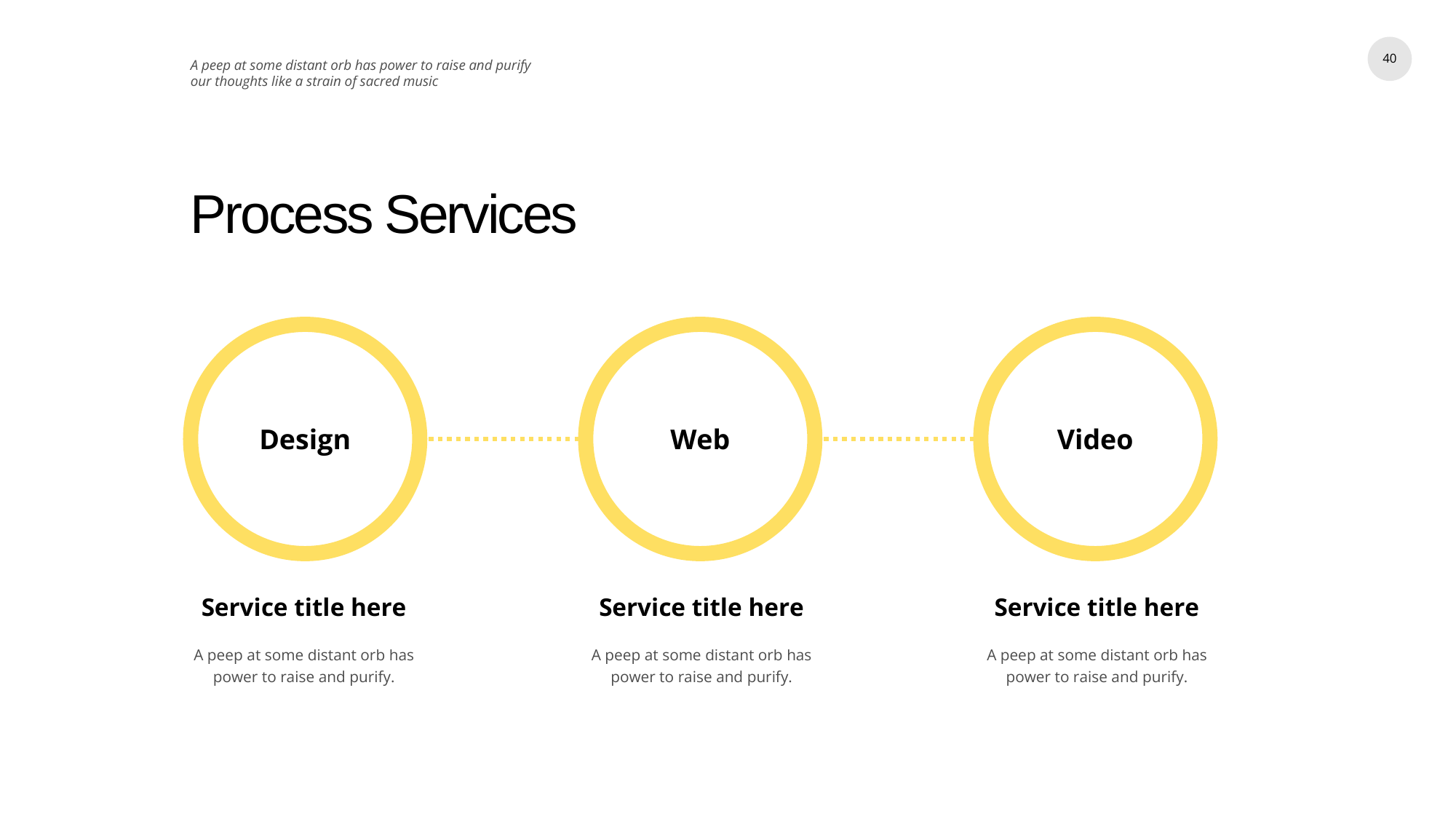

40
A peep at some distant orb has power to raise and purify our thoughts like a strain of sacred music
# Process Services
Design
Web
Video
Service title here
Service title here
Service title here
A peep at some distant orb has power to raise and purify.
A peep at some distant orb has power to raise and purify.
A peep at some distant orb has power to raise and purify.